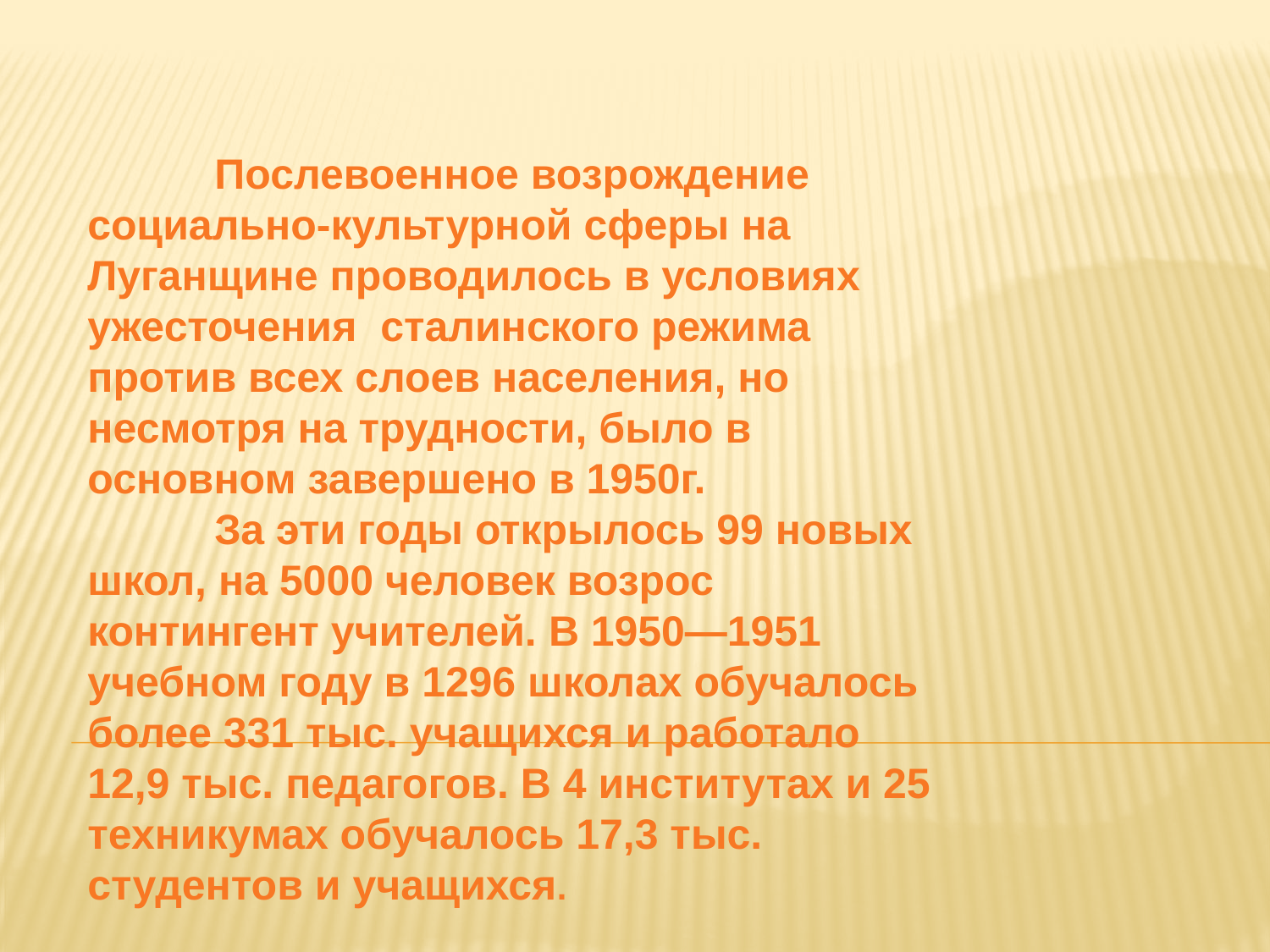

Послевоенное возрождение социально-культурной сферы на Луганщине проводилось в условиях  ужесточения  сталинского режима против всех слоев населения, но несмотря на трудности, было в основном завершено в 1950г.
	За эти годы открылось 99 новых школ, на 5000 человек возрос контингент учителей. В 1950—1951 учебном году в 1296 школах обучалось более 331 тыс. учащихся и работало 12,9 тыс. педагогов. В 4 институтах и 25 техникумах обучалось 17,3 тыс. студентов и учащихся.